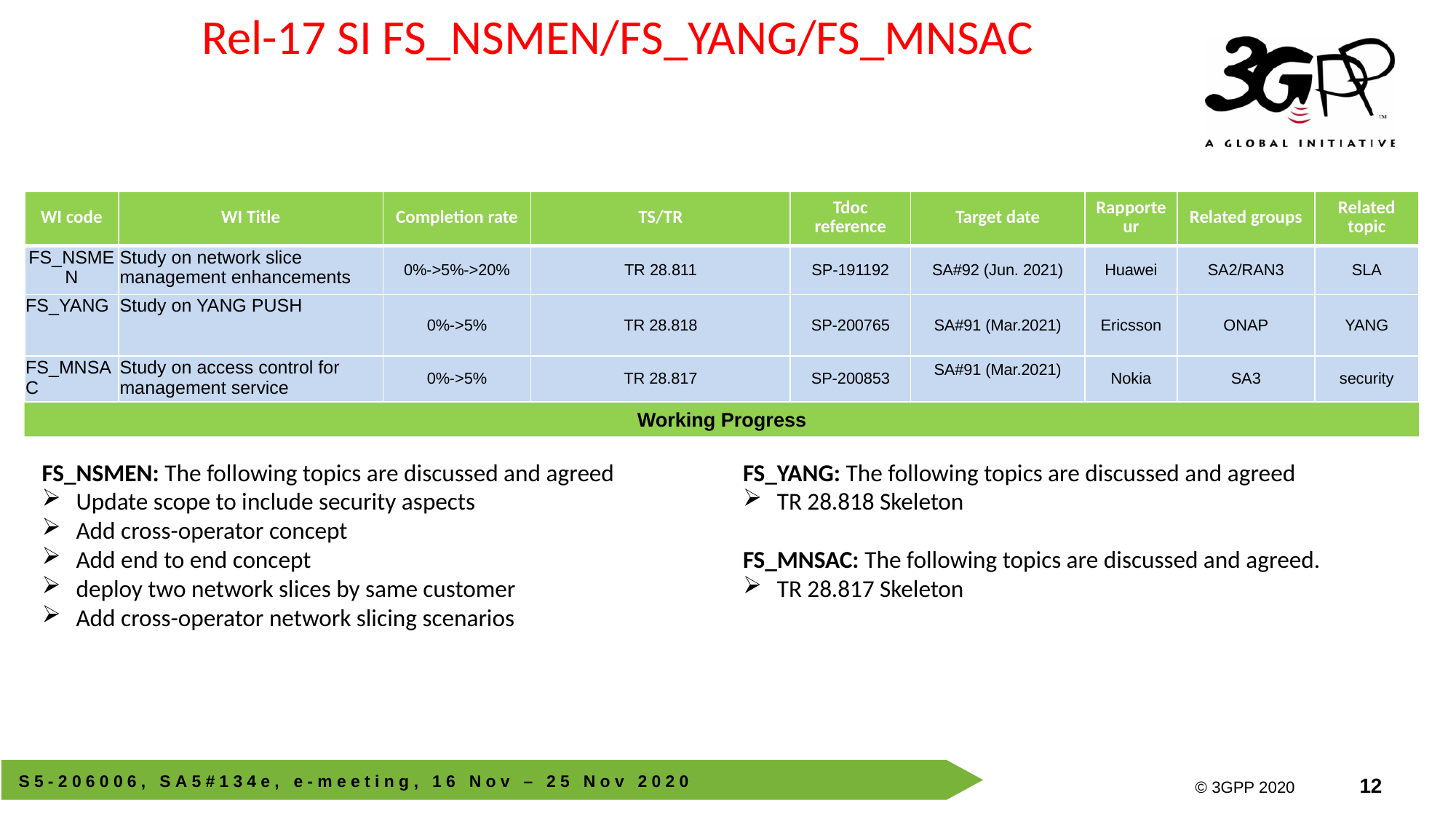

Rel-17 SI FS_NSMEN/FS_YANG/FS_MNSAC
| WI code | WI Title | Completion rate | TS/TR | Tdoc reference | Target date | Rapporteur | Related groups | Related topic |
| --- | --- | --- | --- | --- | --- | --- | --- | --- |
| FS\_NSMEN | Study on network slice management enhancements | 0%->5%->20% | TR 28.811 | SP-191192 | SA#92 (Jun. 2021) | Huawei | SA2/RAN3 | SLA |
| FS\_YANG | Study on YANG PUSH | 0%->5% | TR 28.818 | SP-200765 | SA#91 (Mar.2021) | Ericsson | ONAP | YANG |
| FS\_MNSAC | Study on access control for management service | 0%->5% | TR 28.817 | SP-200853 | SA#91 (Mar.2021) | Nokia | SA3 | security |
Working Progress
FS_NSMEN: The following topics are discussed and agreed
Update scope to include security aspects
Add cross-operator concept
Add end to end concept
deploy two network slices by same customer
Add cross-operator network slicing scenarios

FS_YANG: The following topics are discussed and agreed
TR 28.818 Skeleton

FS_MNSAC: The following topics are discussed and agreed.
TR 28.817 Skeleton